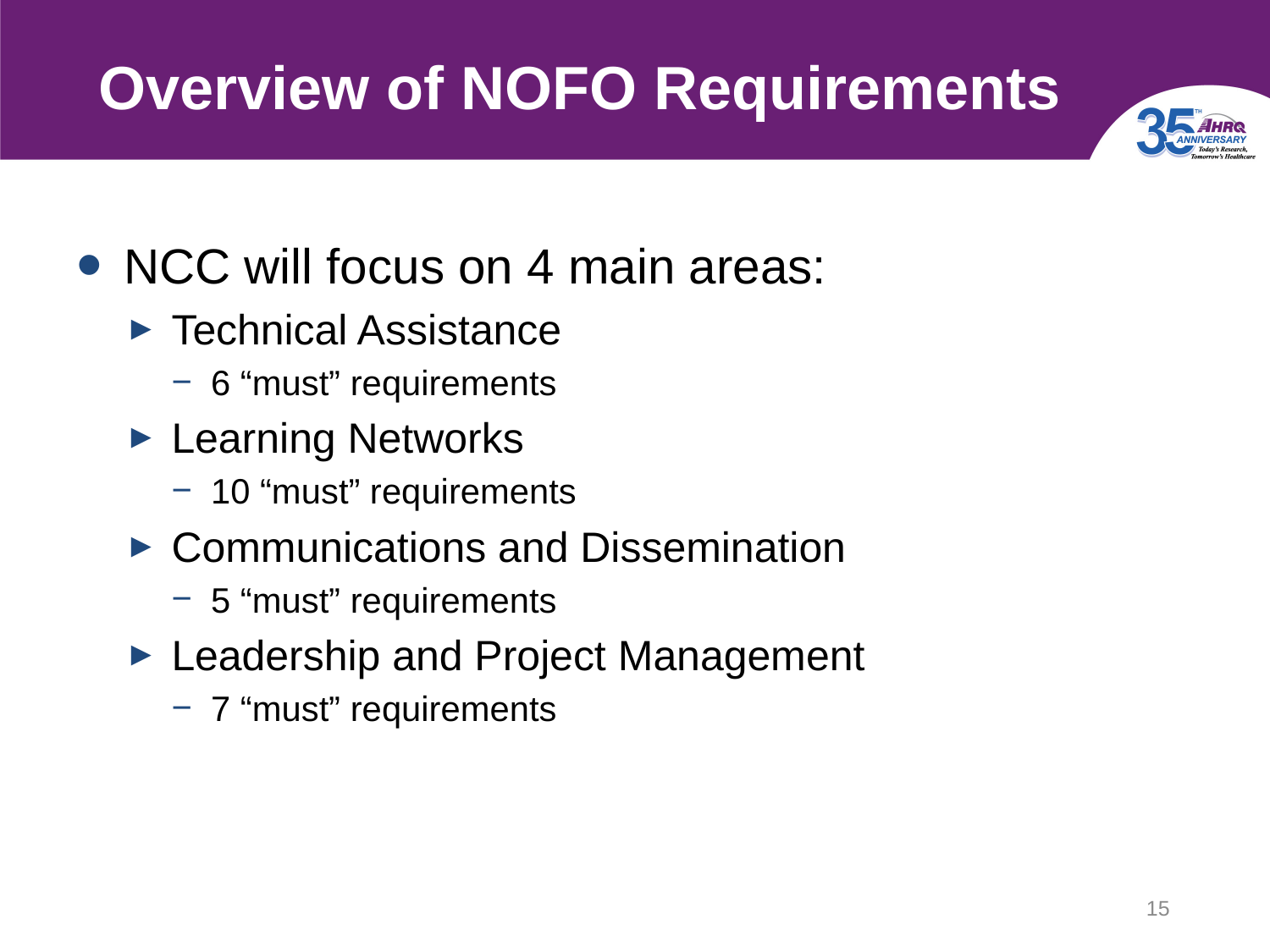

# Overview of NOFO Requirements
NCC will focus on 4 main areas:
Technical Assistance​
6 “must” requirements
Learning Networks
10 “must” requirements
Communications and Dissemination​
5 “must” requirements
Leadership and Project Management​
7 “must” requirements

15